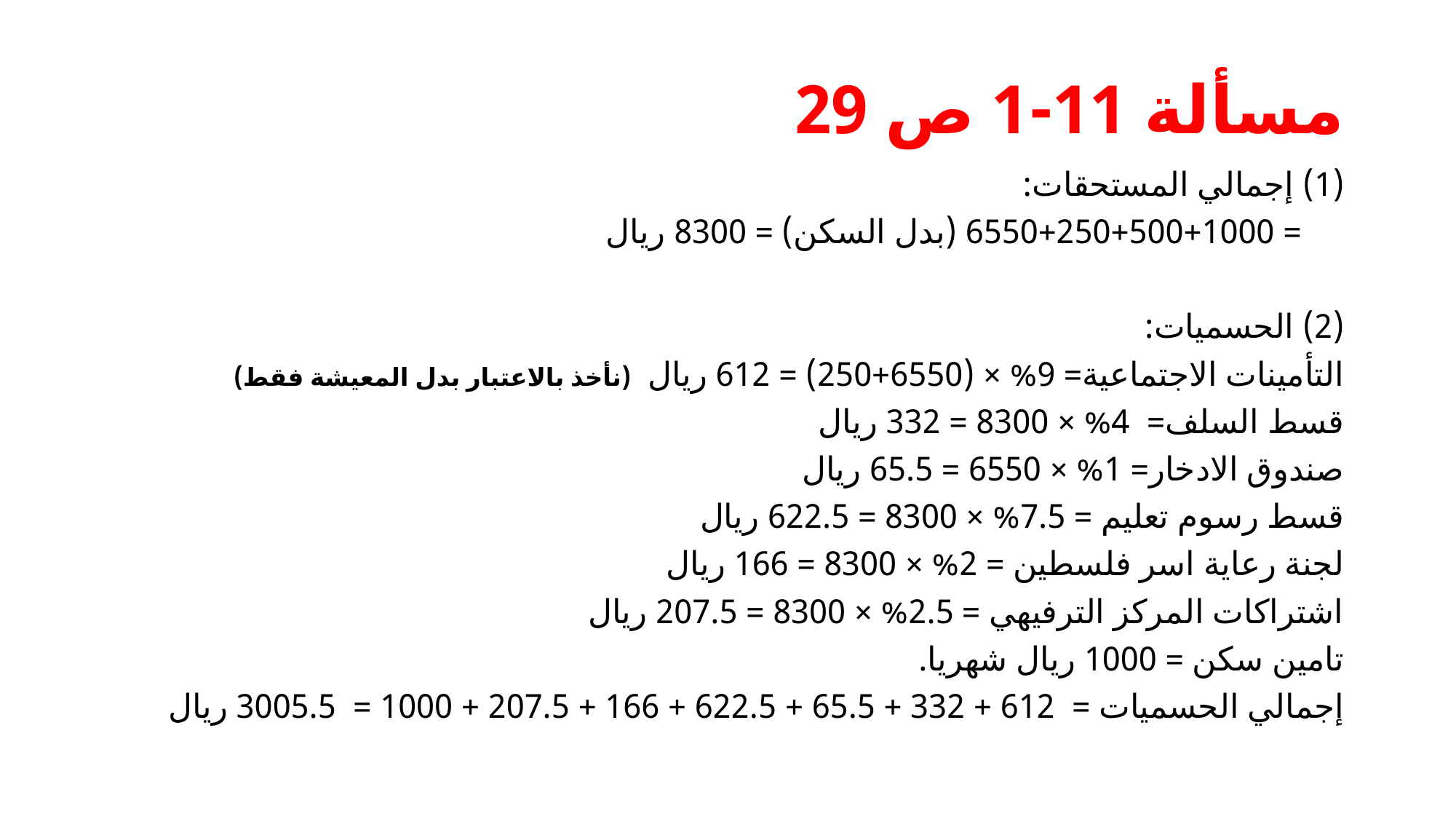

# مسألة 11-1 ص 29
(1) إجمالي المستحقات:
     = 6550+250+500+1000 (بدل السكن) = 8300 ريال

(2) الحسميات:
التأمينات الاجتماعية= 9% × (6550+250) = 612 ريال  (نأخذ بالاعتبار بدل المعيشة فقط)
قسط السلف=  4% × 8300 = 332 ريال
صندوق الادخار= 1% × 6550 = 65.5 ريال
قسط رسوم تعليم = 7.5% × 8300 = 622.5 ريال
لجنة رعاية اسر فلسطين = 2% × 8300 = 166 ريال
اشتراكات المركز الترفيهي = 2.5% × 8300 = 207.5 ريال
تامين سكن = 1000 ريال شهريا.
إجمالي الحسميات =  612 + 332 + 65.5 + 622.5 + 166 + 207.5 + 1000 =  3005.5 ريال